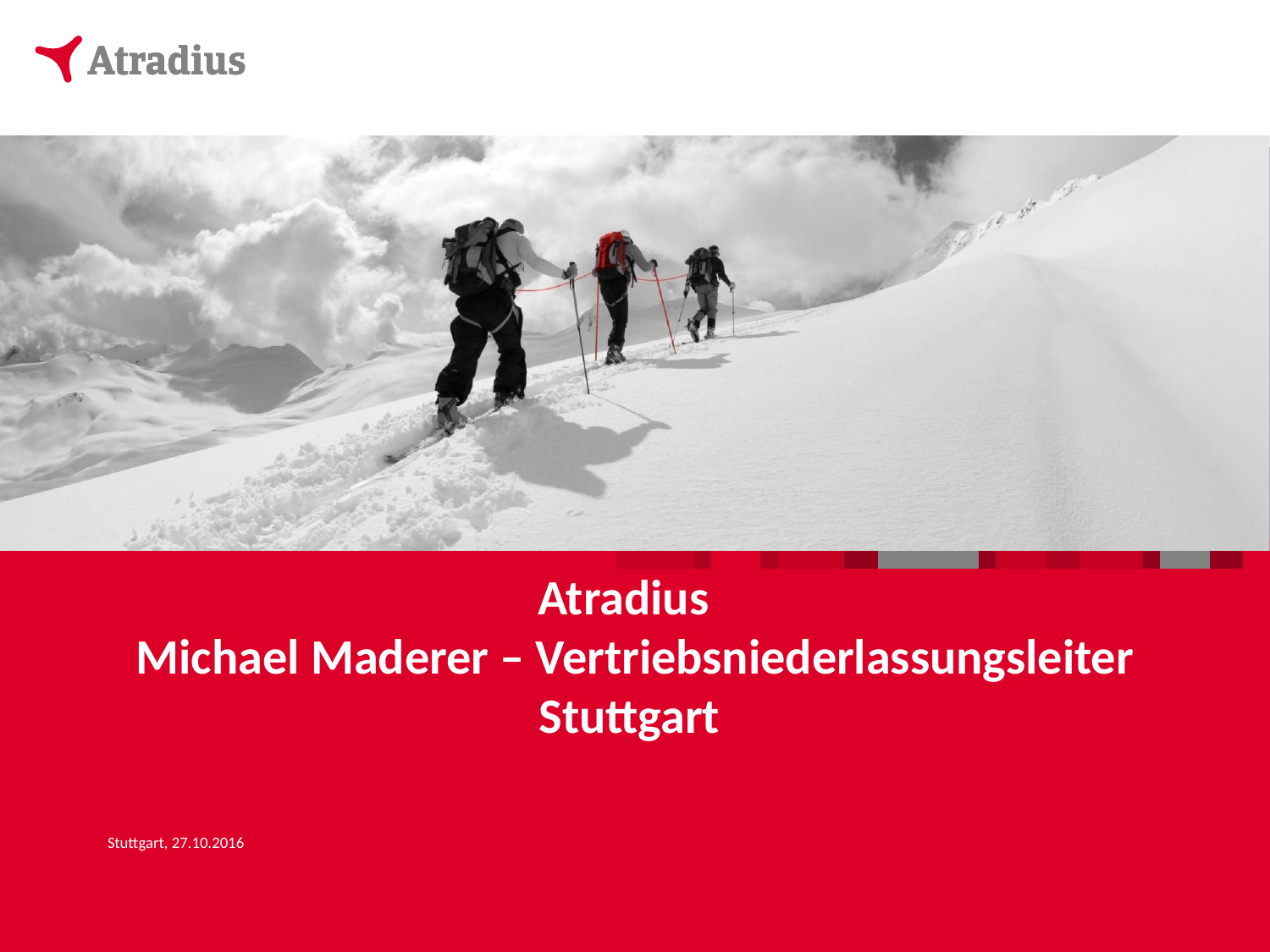

# Atradius Michael Maderer – Vertriebsniederlassungsleiter Stuttgart
Stuttgart, 27.10.2016